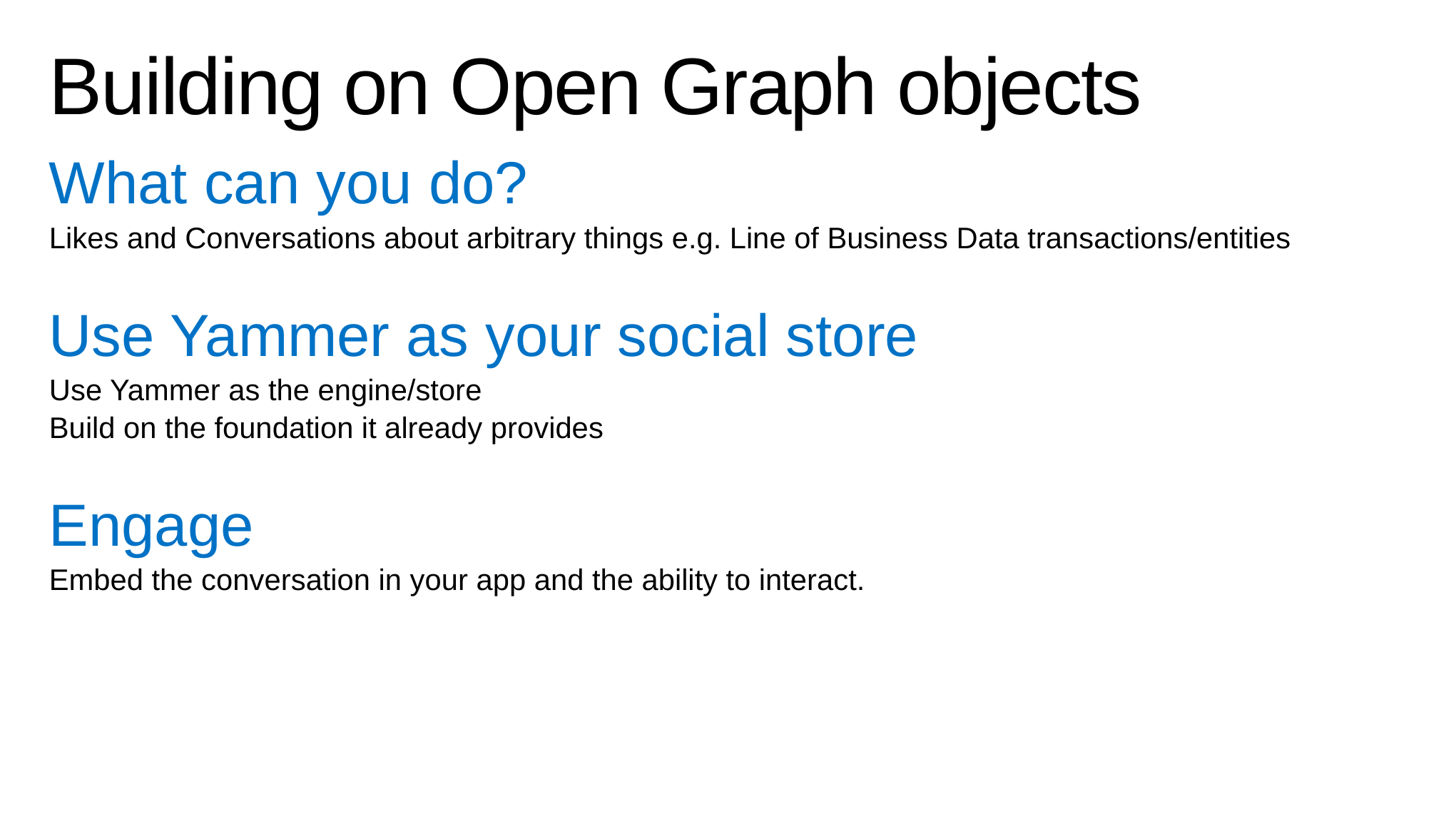

# Building on Open Graph objects
What can you do?
Likes and Conversations about arbitrary things e.g. Line of Business Data transactions/entities

Use Yammer as your social store
Use Yammer as the engine/store
Build on the foundation it already provides

Engage
Embed the conversation in your app and the ability to interact.